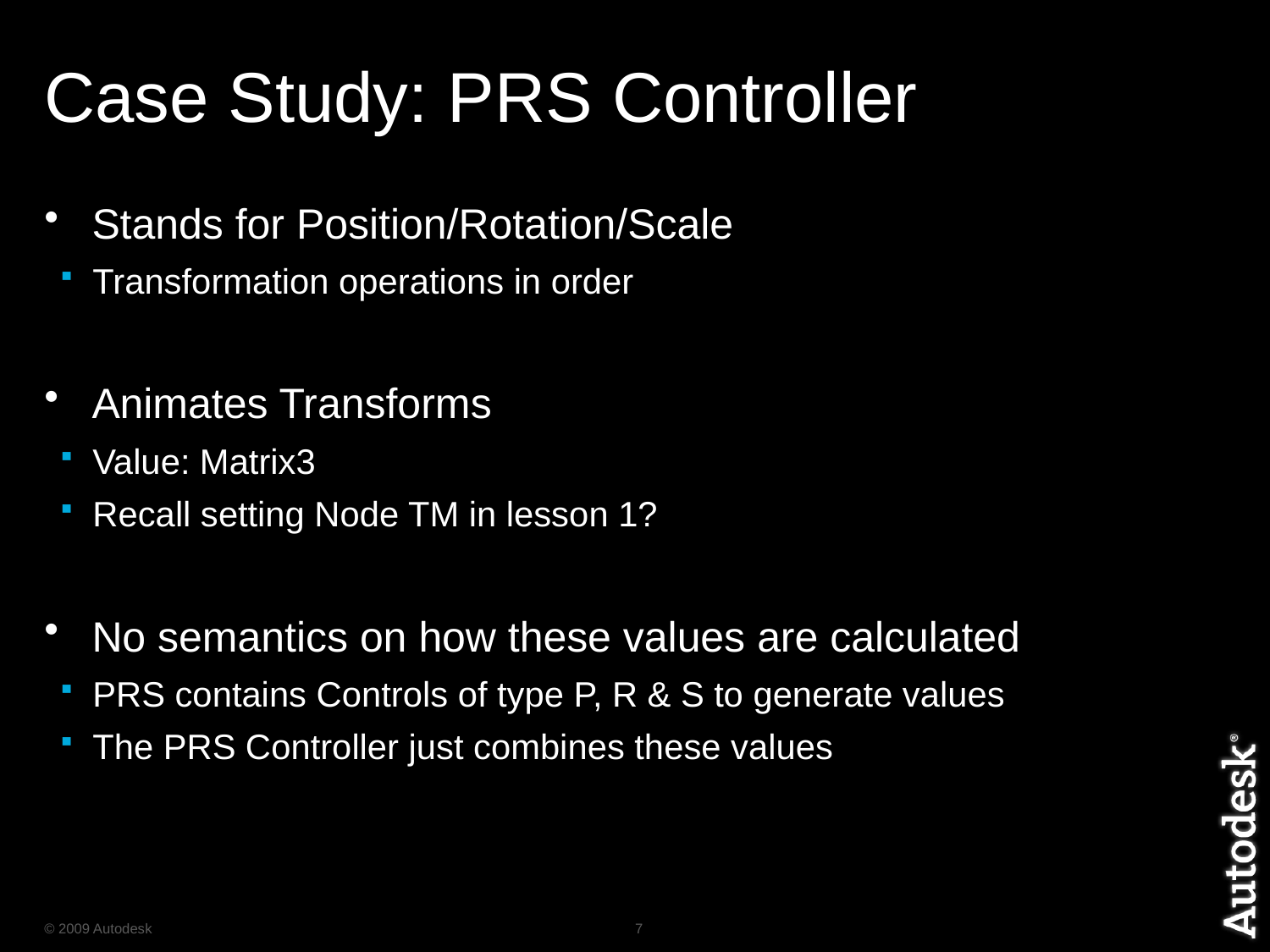

# Case Study: PRS Controller
Stands for Position/Rotation/Scale
Transformation operations in order

Animates Transforms
Value: Matrix3
Recall setting Node TM in lesson 1?

No semantics on how these values are calculated
PRS contains Controls of type P, R & S to generate values
The PRS Controller just combines these values